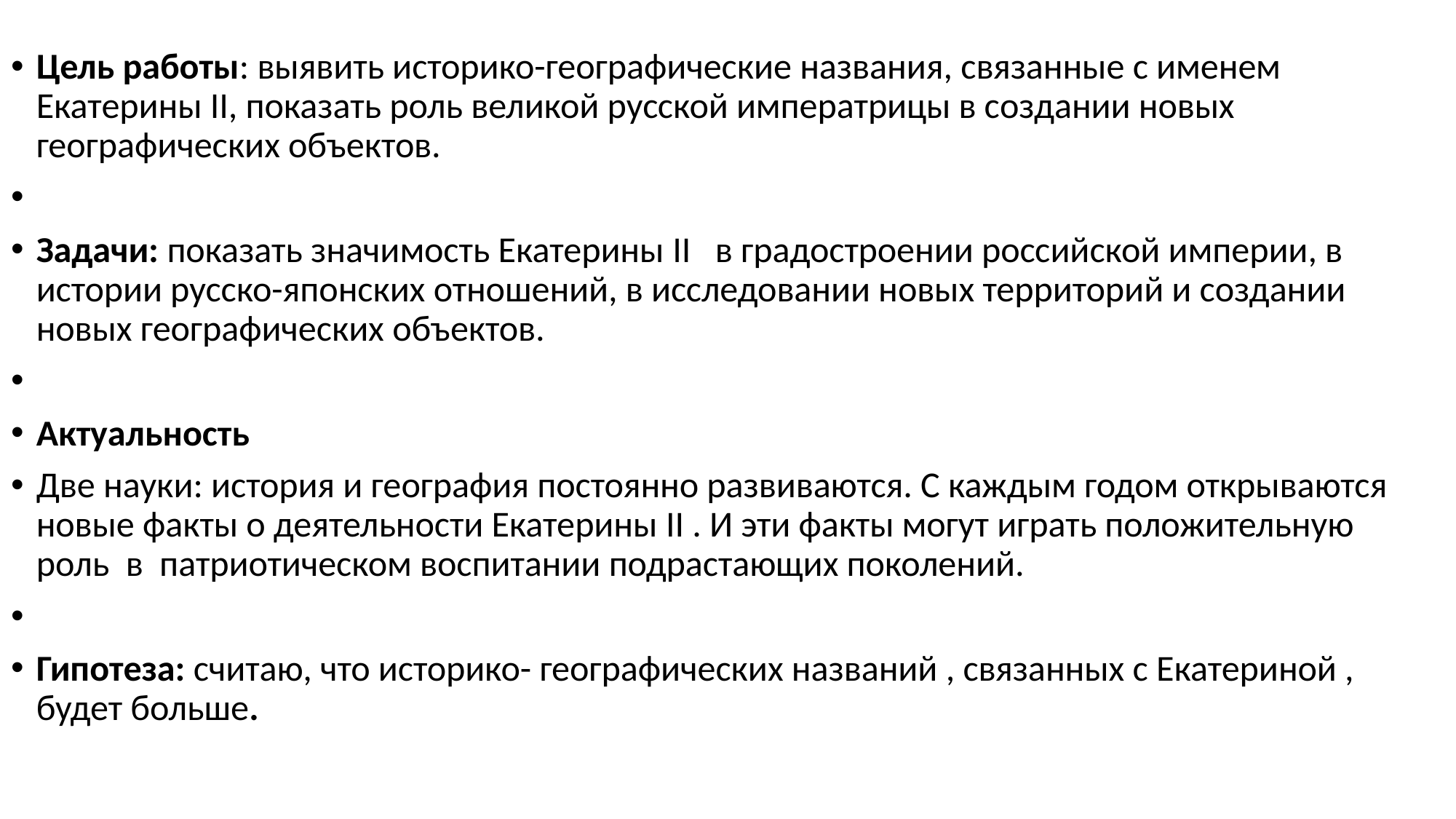

Цель работы: выявить историко-географические названия, связанные с именем  Екатерины II, показать роль великой русской императрицы в создании новых географических объектов.

Задачи: показать значимость Екатерины II   в градостроении российской империи, в истории русско-японских отношений, в исследовании новых территорий и создании новых географических объектов.

Актуальность
Две науки: история и география постоянно развиваются. С каждым годом открываются новые факты о деятельности Екатерины II . И эти факты могут играть положительную роль  в  патриотическом воспитании подрастающих поколений.

Гипотеза: считаю, что историко- географических названий , связанных с Екатериной , будет больше.